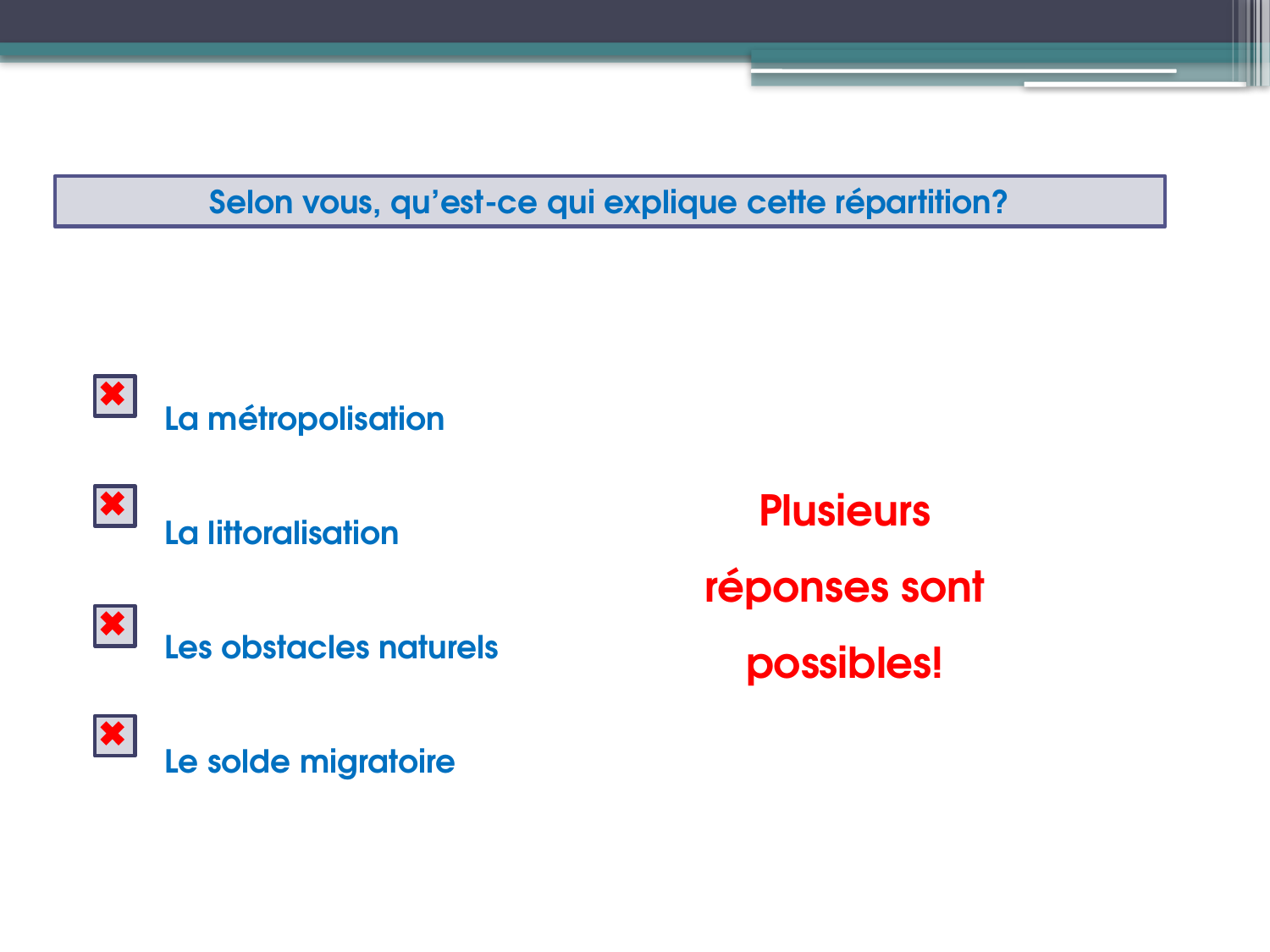

Selon vous, qu’est-ce qui explique cette répartition?
La métropolisation
La littoralisation
Les obstacles naturels
Le solde migratoire

Plusieurs réponses sont possibles!